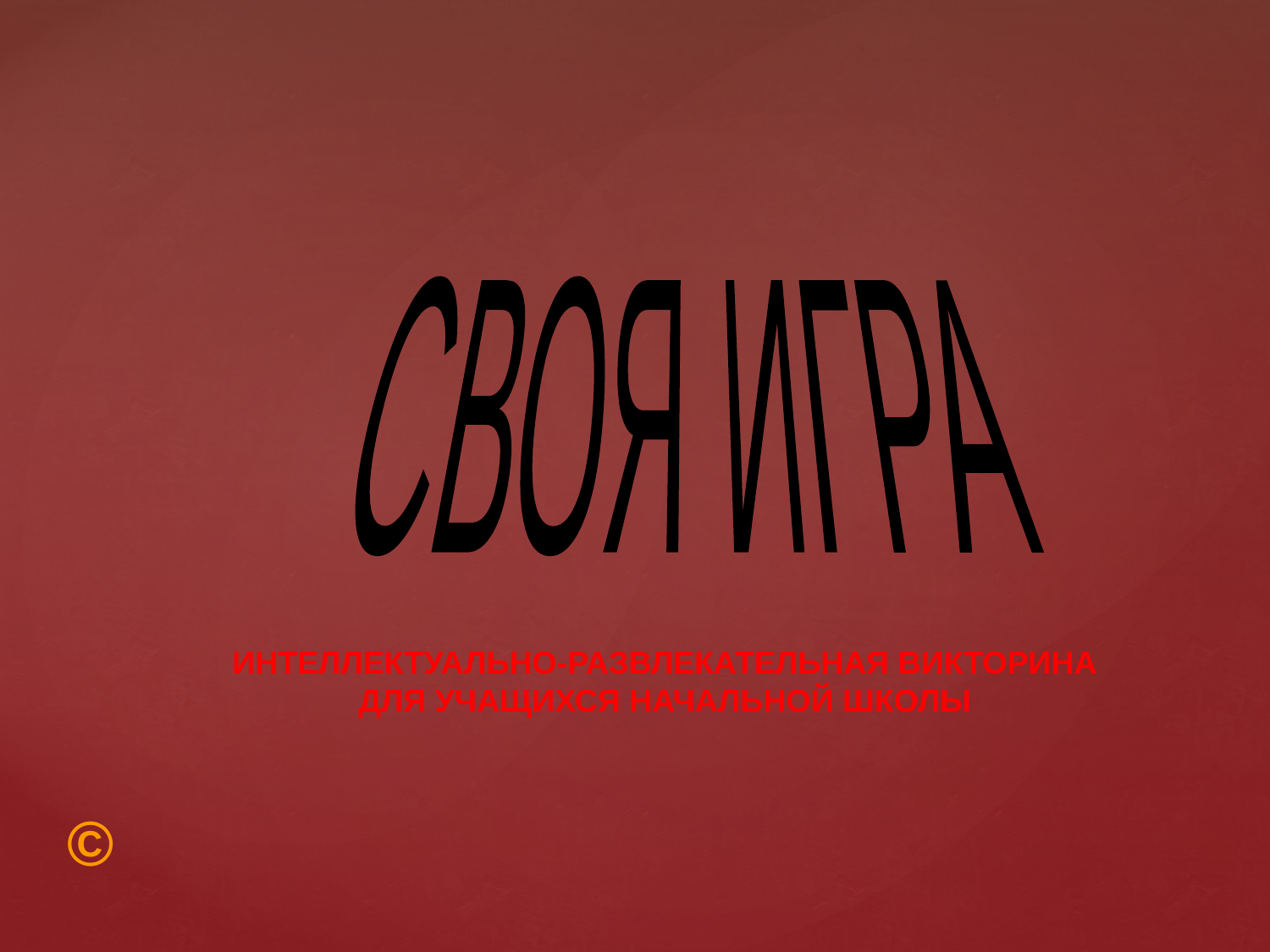

СВОЯ ИГРА
ИНТЕЛЛЕКТУАЛЬНО-РАЗВЛЕКАТЕЛЬНАЯ ВИКТОРИНА ДЛЯ УЧАЩИХСЯ НАЧАЛЬНОЙ ШКОЛЫ
©